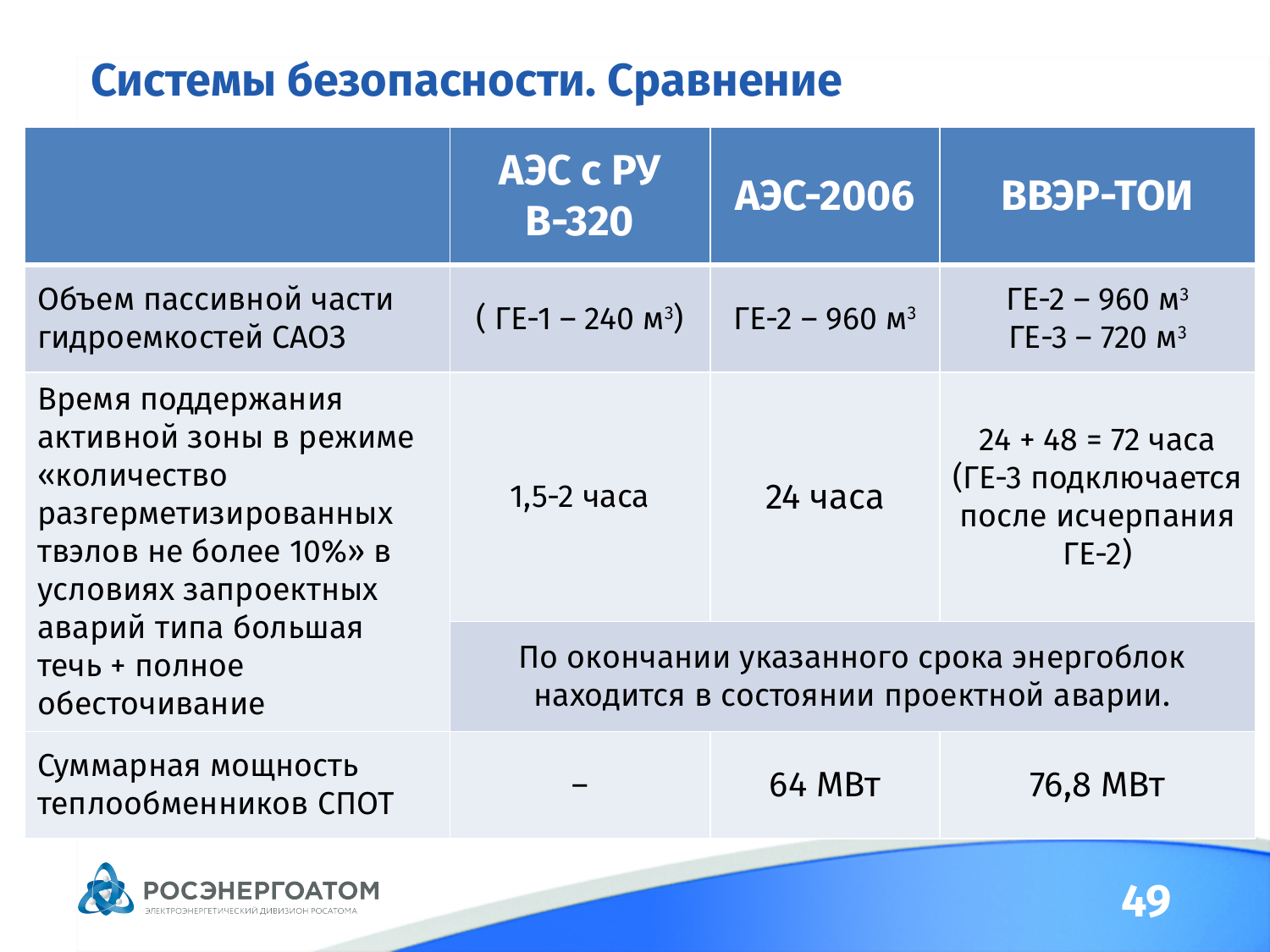

# Системы безопасности. Сравнение
|  | АЭС с РУ В-320 | АЭС-2006 | ВВЭР-ТОИ |
| --- | --- | --- | --- |
| Объем пассивной части гидроемкостей САОЗ | ( ГЕ-1 – 240 м3) | ГЕ-2 – 960 м3 | ГЕ-2 – 960 м3 ГЕ-3 – 720 м3 |
| Время поддержания активной зоны в режиме «количество разгерметизированных твэлов не более 10%» в условиях запроектных аварий типа большая течь + полное обесточивание | 1,5-2 часа | 24 часа | 24 + 48 = 72 часа (ГЕ-3 подключается после исчерпания ГЕ-2) |
|  | По окончании указанного срока энергоблок находится в состоянии проектной аварии. |  |  |
| Суммарная мощность теплообменников СПОТ | – | 64 МВт | 76,8 МВт |